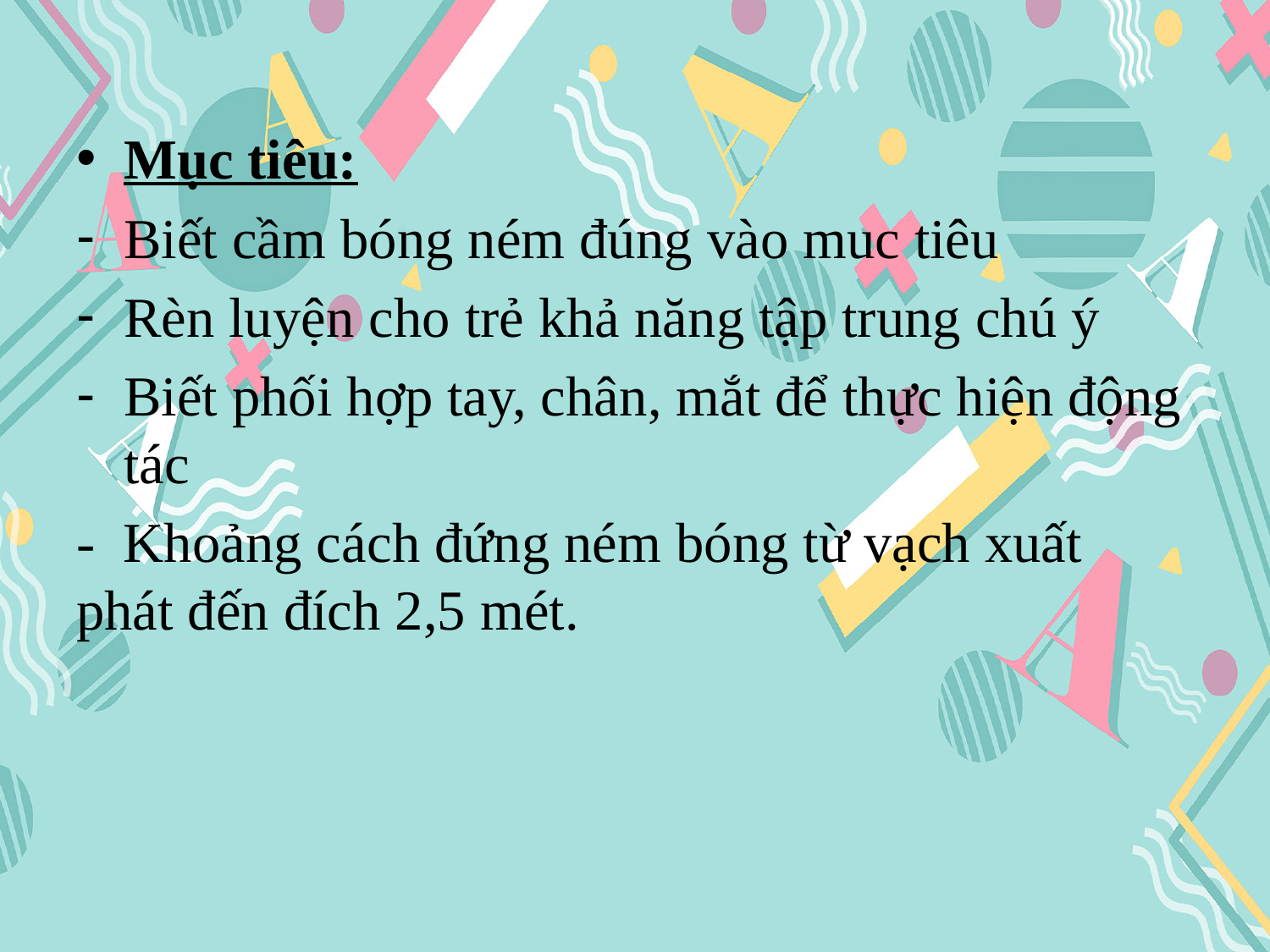

Mục tiêu:
Biết cầm bóng ném đúng vào muc tiêu
Rèn luyện cho trẻ khả năng tập trung chú ý
Biết phối hợp tay, chân, mắt để thực hiện động tác
-  Khoảng cách đứng ném bóng từ vạch xuất phát đến đích 2,5 mét.